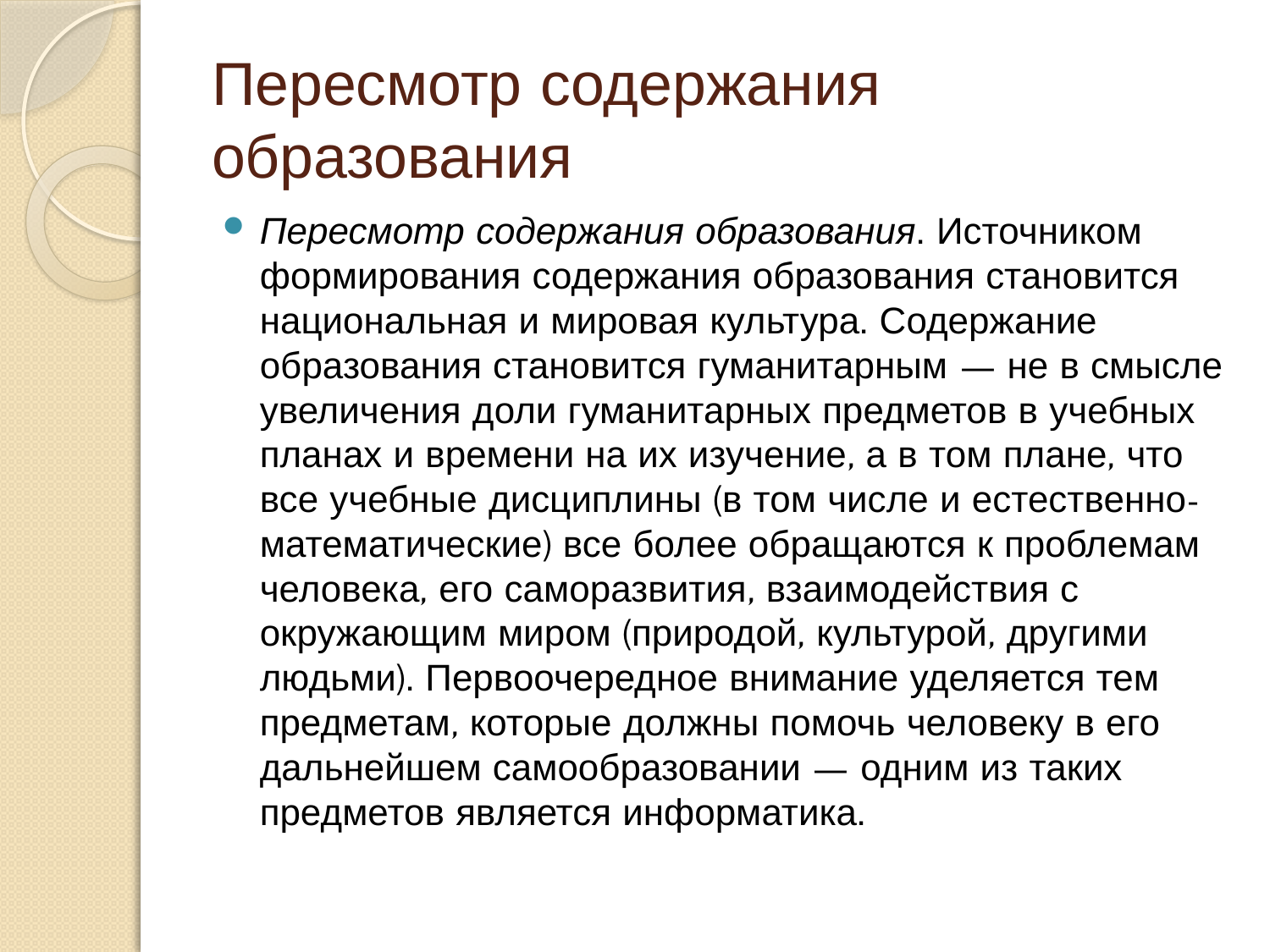

# Пересмотр содержания образования
Пересмотр содержания образования. Источником формирования содержания образования становится национальная и мировая культура. Содержание образования становится гуманитарным — не в смысле увеличения доли гуманитарных предметов в учебных планах и времени на их изучение, а в том плане, что все учебные дисциплины (в том числе и естественно-математические) все более обращаются к проблемам человека, его саморазвития, взаимодействия с окружающим миром (природой, культурой, другими людьми). Первоочередное внимание уделяется тем предметам, которые должны помочь человеку в его дальнейшем самообразовании — одним из таких предметов является информатика.